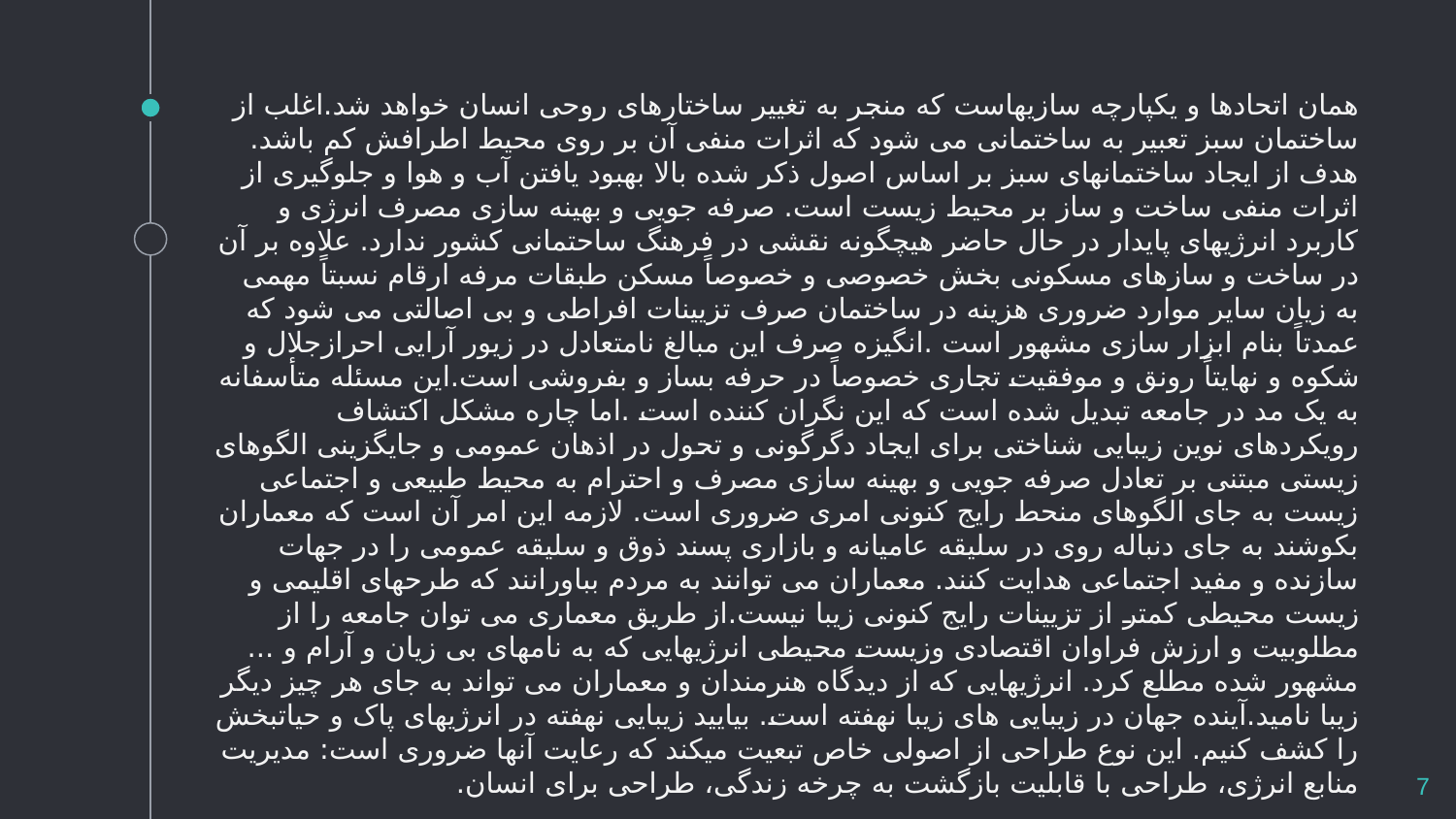

همان اتحادها و یکپارچه سازیهاست که منجر به تغییر ساختارهای روحی انسان خواهد شد.اغلب از ساختمان سبز تعبیر به ساختمانی می شود که اثرات منفی آن بر روی محیط اطرافش کم باشد. هدف از ایجاد ساختمانهای سبز بر اساس اصول ذکر شده بالا بهبود یافتن آب و هوا و جلوگیری از اثرات منفی ساخت و ساز بر محیط زیست است. صرفه جویی و بهینه سازی مصرف انرژی و کاربرد انرژیهای پایدار در حال حاضر هیچگونه نقشی در فرهنگ ساحتمانی کشور ندارد. علاوه بر آن در ساخت و سازهای مسکونی بخش خصوصی و خصوصاً مسکن طبقات مرفه ارقام نسبتاً مهمی به زیان سایر موارد ضروری هزینه در ساختمان صرف تزیینات افراطی و بی اصالتی می شود که عمدتاً بنام ابزار سازی مشهور است .انگیزه صرف این مبالغ نامتعادل در زیور آرایی احرازجلال و شکوه و نهایتاً رونق و موفقیت تجاری خصوصاً در حرفه بساز و بفروشی است.این مسئله متأسفانه به یک مد در جامعه تبدیل شده است که این نگران کننده است .اما چاره مشکل اکتشاف رویکردهای نوین زیبایی شناختی برای ایجاد دگرگونی و تحول در اذهان عمومی و جایگزینی الگوهای زیستی مبتنی بر تعادل صرفه جویی و بهینه سازی مصرف و احترام به محیط طبیعی و اجتماعی زیست به جای الگوهای منحط رایج کنونی امری ضروری است. لازمه این امر آن است که معماران بکوشند به جای دنباله روی در سلیقه عامیانه و بازاری پسند ذوق و سلیقه عمومی را در جهات سازنده و مفید اجتماعی هدایت کنند. معماران می توانند به مردم بباورانند که طرحهای اقلیمی و زیست محیطی کمتر از تزیینات رایج کنونی زیبا نیست.از طریق معماری می توان جامعه را از مطلوبیت و ارزش فراوان اقتصادی وزیست محیطی انرژیهایی که به نامهای بی زیان و آرام و ... مشهور شده مطلع کرد. انرژیهایی که از دیدگاه هنرمندان و معماران می تواند به جای هر چیز دیگر زیبا نامید.آینده جهان در زیبایی های زیبا نهفته است. بیایید زیبایی نهفته در انرژیهای پاک و حیاتبخش را کشف کنیم. این نوع طراحی از اصولی خاص تبعیت میکند که رعایت آنها ضروری است: مدیریت منابع انرژی، طراحی با قابلیت بازگشت به چرخه زندگی، طراحی برای انسان.
7